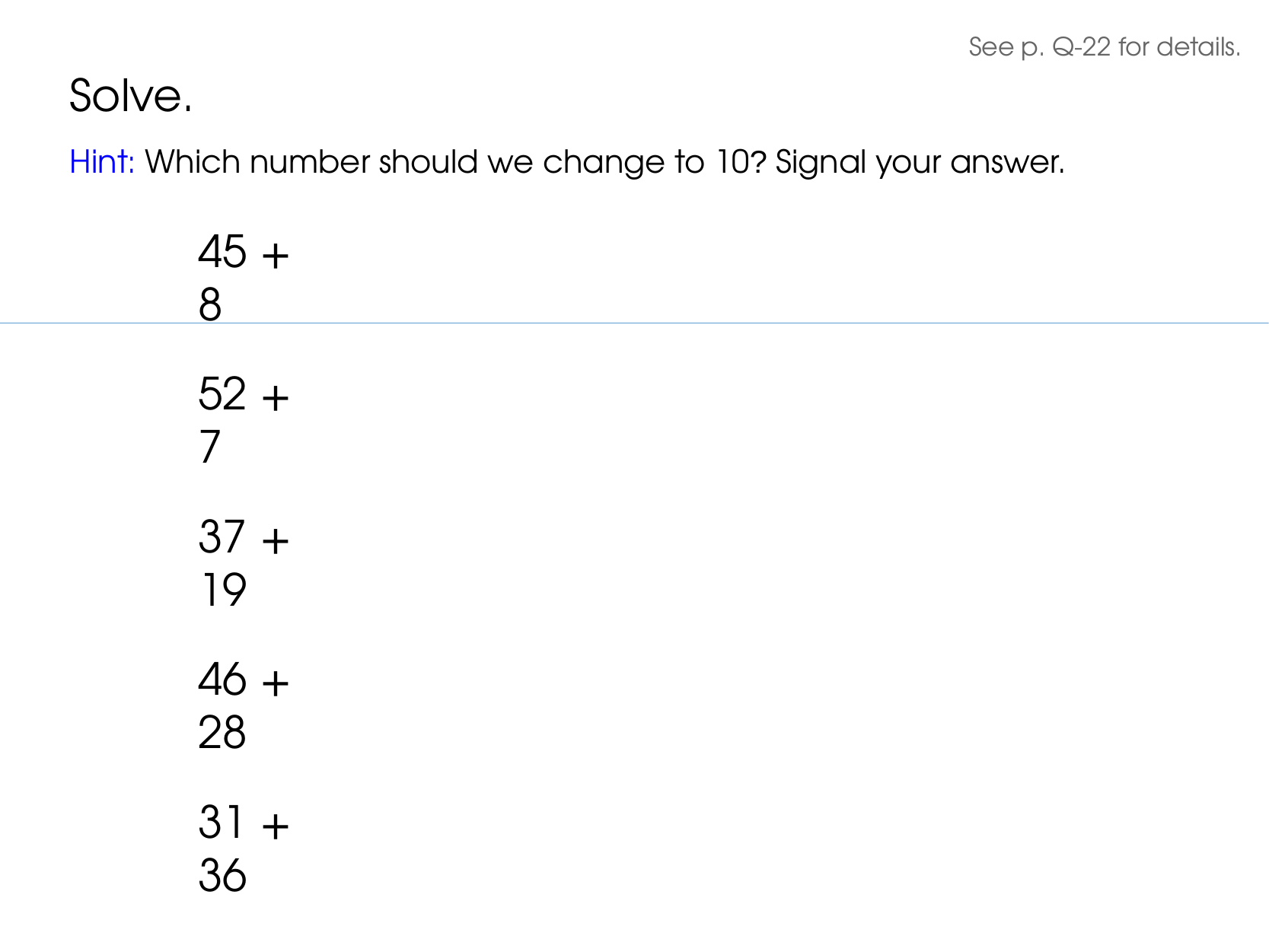

See p. Q-22 for details.
Solve.
Hint: Which number should we change to 10? Signal your answer.
45 + 8
52 + 7
37 + 19
46 + 28
31 + 36